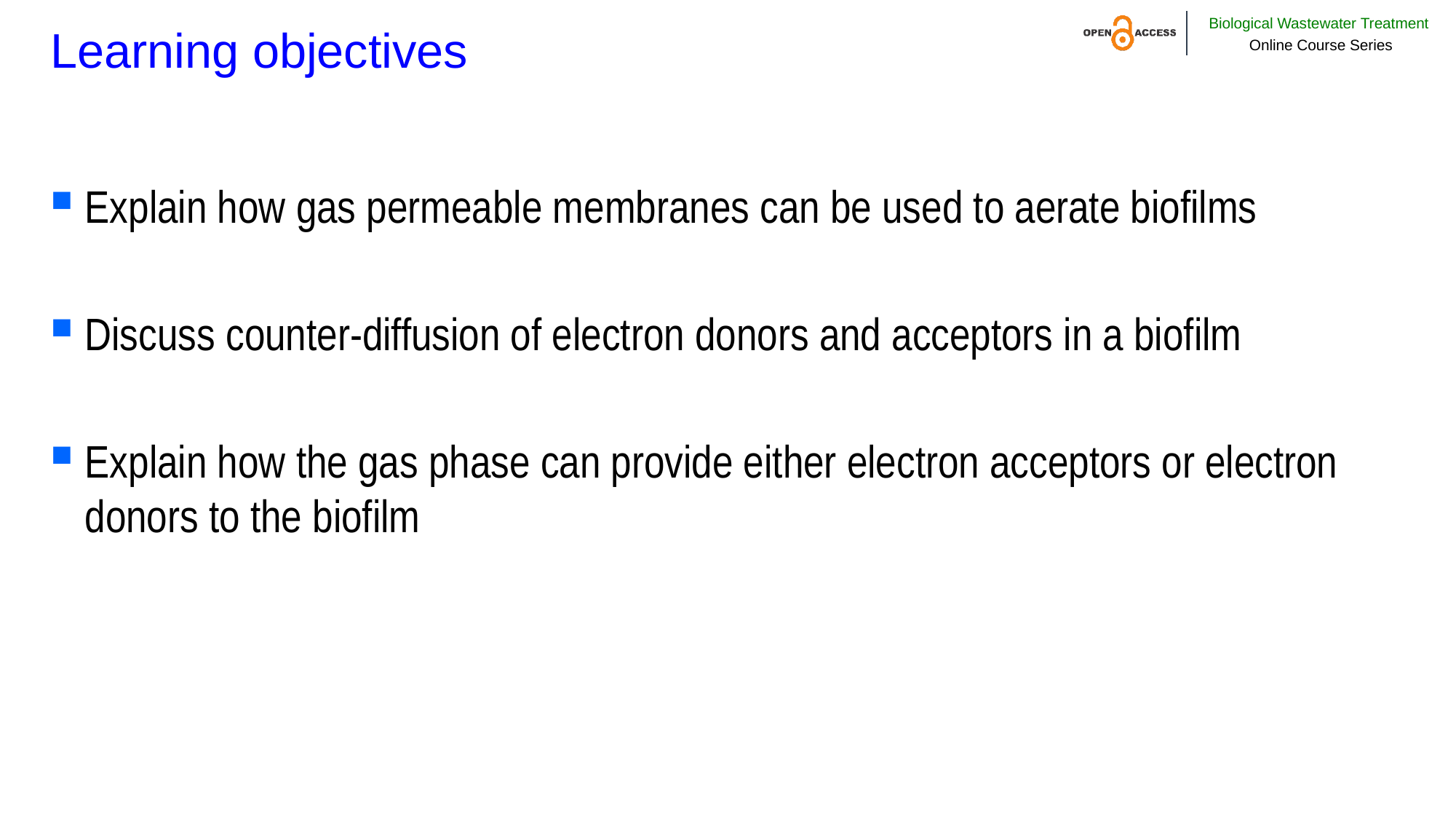

# Learning objectives

Explain how gas permeable membranes can be used to aerate biofilms

Discuss counter-diffusion of electron donors and acceptors in a biofilm

Explain how the gas phase can provide either electron acceptors or electron donors to the biofilm